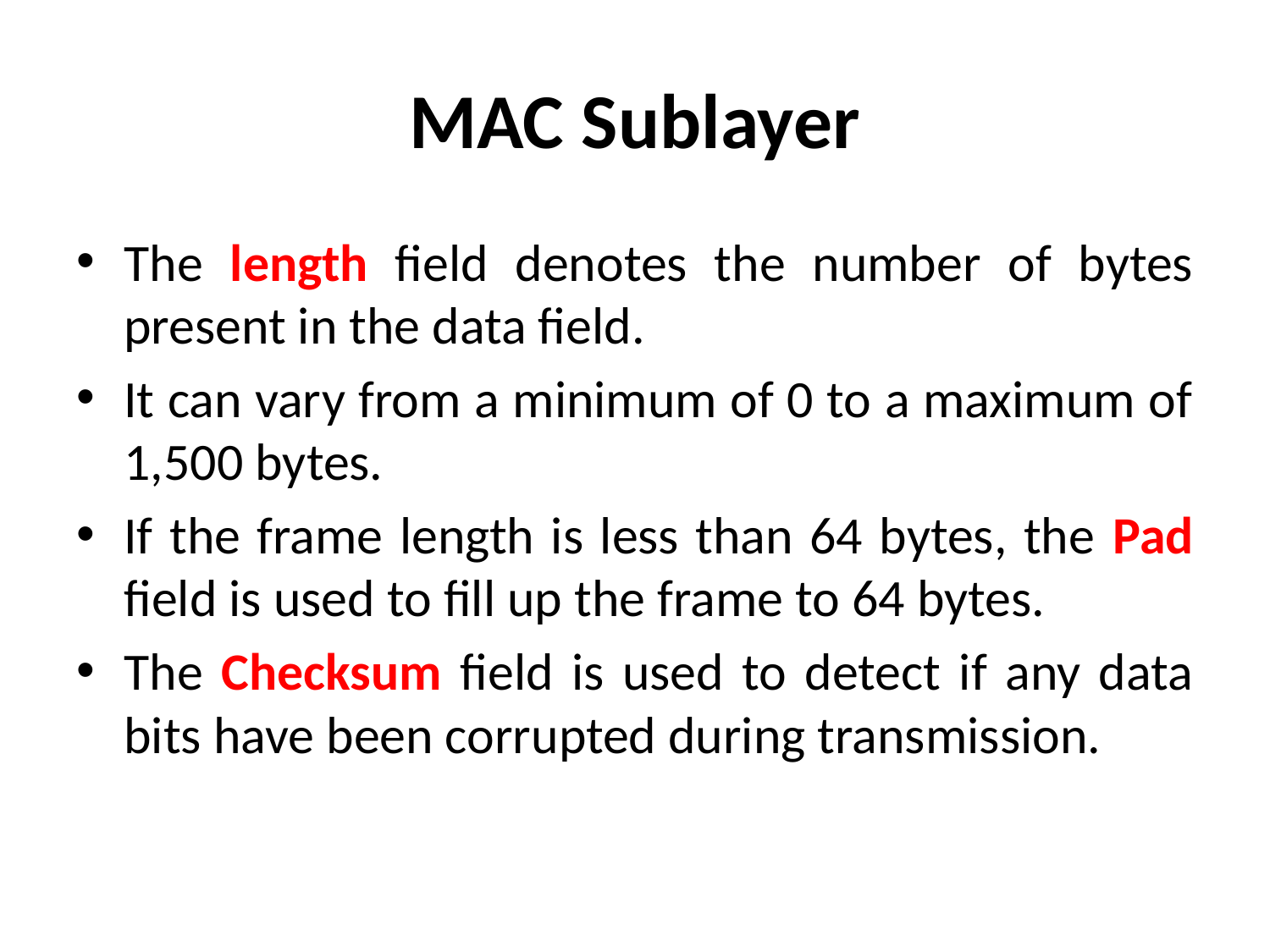

# MAC Sublayer
The length field denotes the number of bytes present in the data field.
It can vary from a minimum of 0 to a maximum of 1,500 bytes.
If the frame length is less than 64 bytes, the Pad field is used to fill up the frame to 64 bytes.
The Checksum field is used to detect if any data bits have been corrupted during transmission.